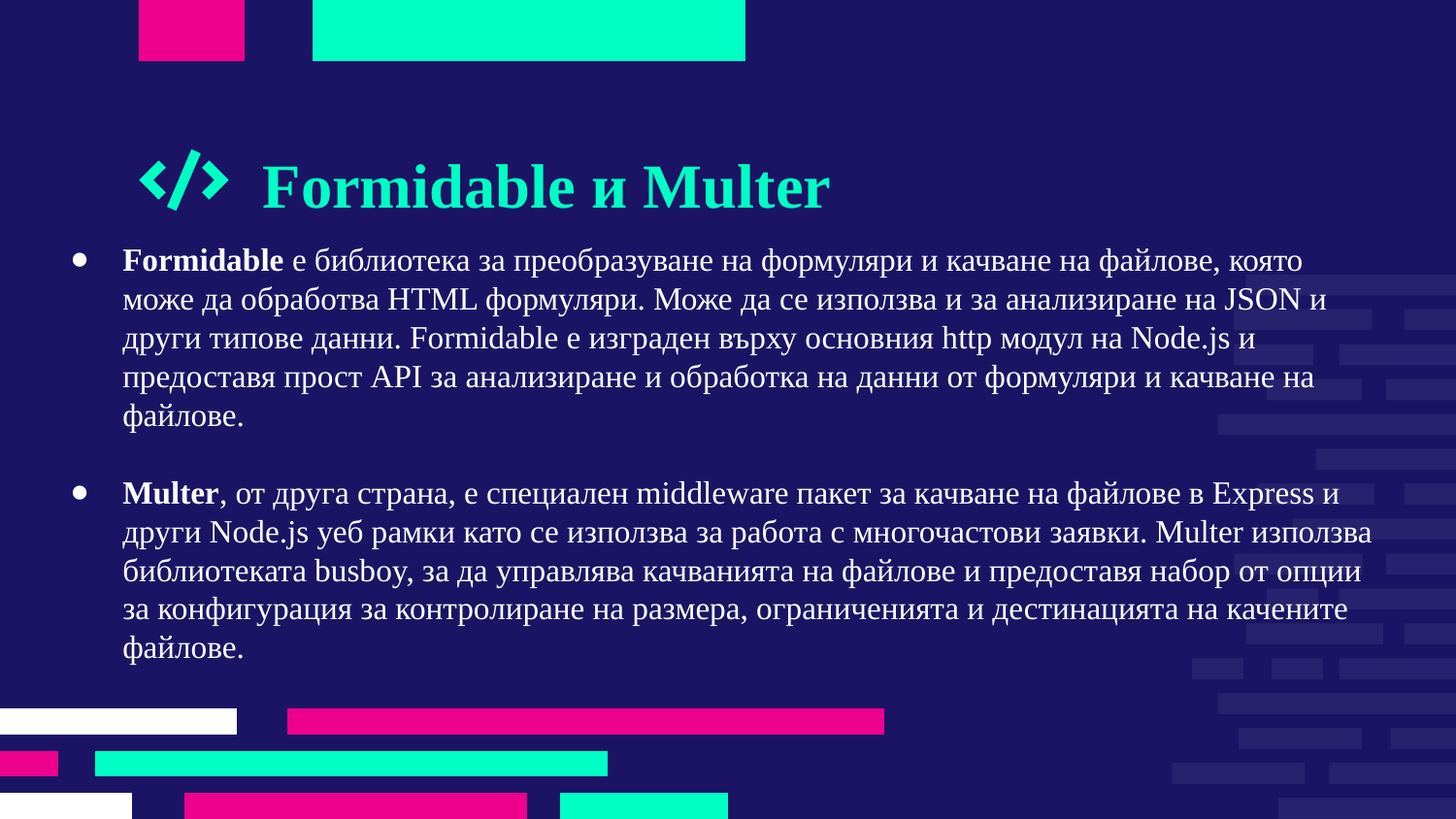

Formidable и Multer
Formidable е библиотека за преобразуване на формуляри и качване на файлове, която може да обработва HTML формуляри. Може да се използва и за анализиране на JSON и други типове данни. Formidable е изграден върху основния http модул на Node.js и предоставя прост API за анализиране и обработка на данни от формуляри и качване на файлове.

Multer, от друга страна, е специален middleware пакет за качване на файлове в Express и други Node.js уеб рамки като се използва за работа с многочастови заявки. Multer използва библиотеката busboy, за да управлява качванията на файлове и предоставя набор от опции за конфигурация за контролиране на размера, ограниченията и дестинацията на качените файлове.